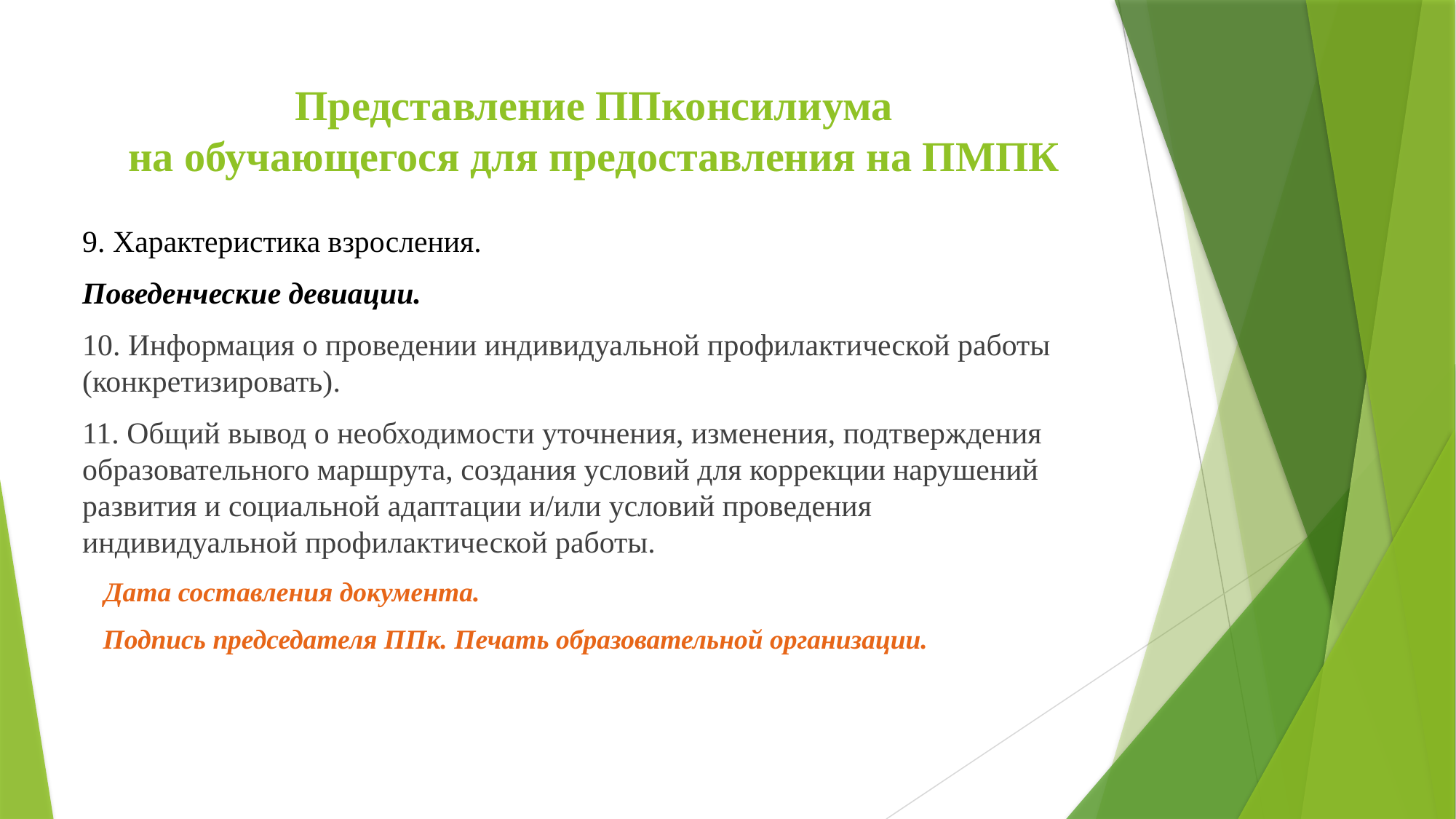

# Представление ППконсилиума на обучающегося для предоставления на ПМПК
9. Характеристика взросления.
Поведенческие девиации.9. Характеристики взросления.
10. Информация о проведении индивидуальной профилактической работы (конкретизировать).
11. Общий вывод о необходимости уточнения, изменения, подтверждения образовательного маршрута, создания условий для коррекции нарушений развития и социальной адаптации и/или условий проведения индивидуальной профилактической работы.
   Дата составления документа.
   Подпись председателя ППк. Печать образовательной организации.